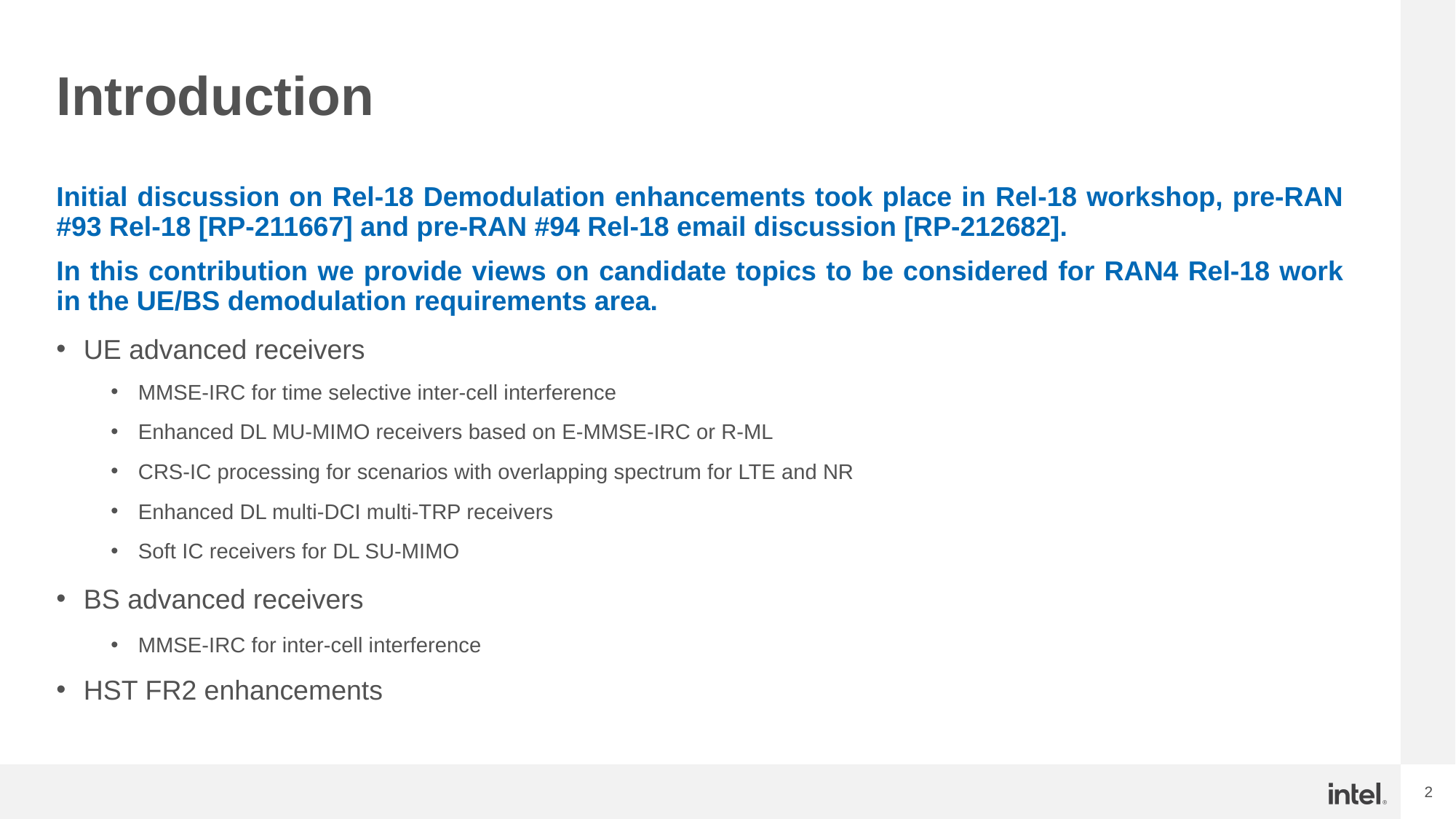

# Introduction
Initial discussion on Rel-18 Demodulation enhancements took place in Rel-18 workshop, pre-RAN #93 Rel-18 [RP-211667] and pre-RAN #94 Rel-18 email discussion [RP-212682].
In this contribution we provide views on candidate topics to be considered for RAN4 Rel-18 work in the UE/BS demodulation requirements area.
UE advanced receivers
MMSE-IRC for time selective inter-cell interference
Enhanced DL MU-MIMO receivers based on E-MMSE-IRC or R-ML
CRS-IC processing for scenarios with overlapping spectrum for LTE and NR
Enhanced DL multi-DCI multi-TRP receivers
Soft IC receivers for DL SU-MIMO
BS advanced receivers
MMSE-IRC for inter-cell interference
HST FR2 enhancements